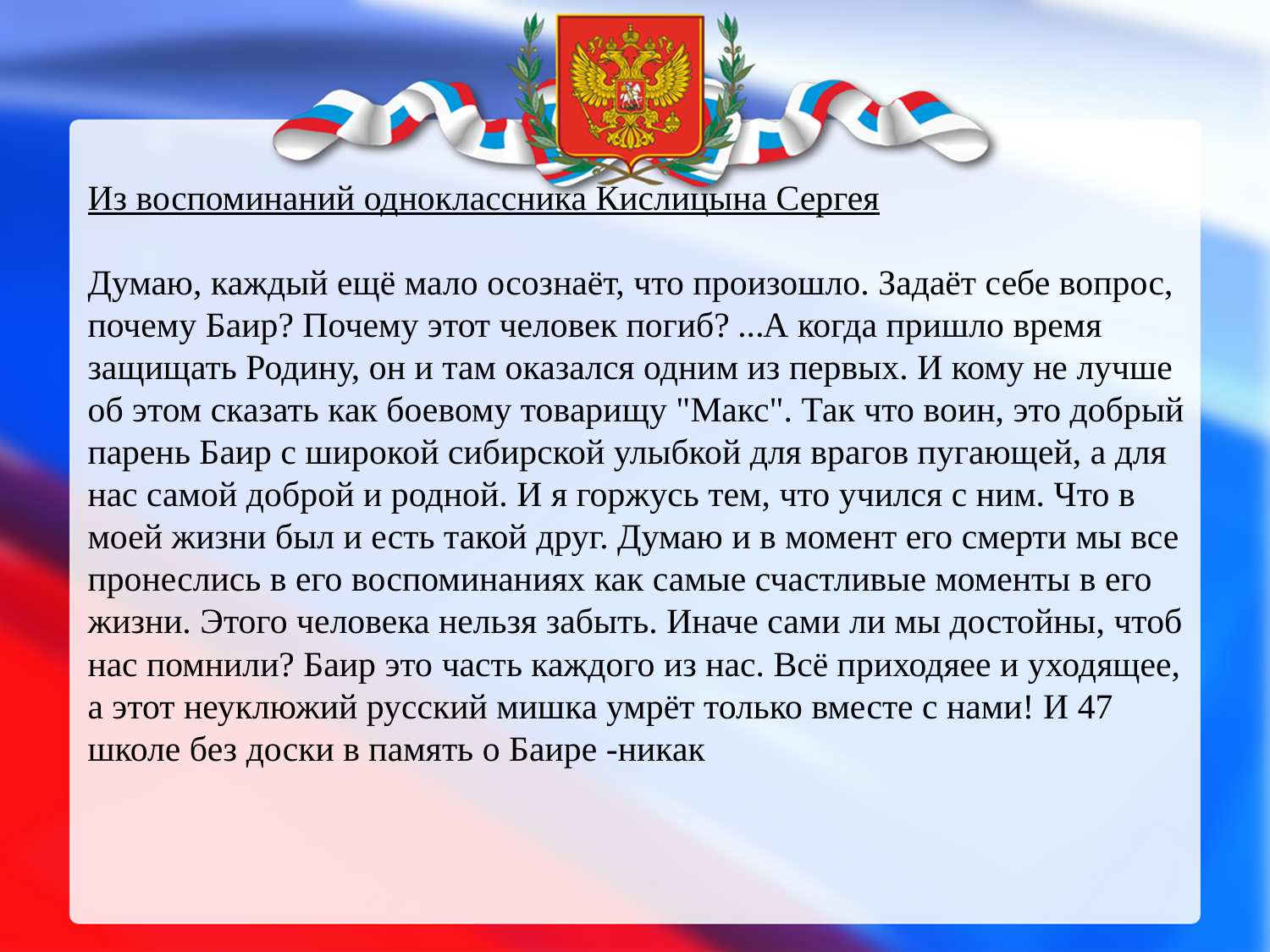

Из воспоминаний одноклассника Кислицына Сергея

Думаю, каждый ещё мало осознаёт, что произошло. Задаёт себе вопрос, почему Баир? Почему этот человек погиб? …А когда пришло время защищать Родину, он и там оказался одним из первых. И кому не лучше об этом сказать как боевому товарищу "Макс". Так что воин, это добрый парень Баир с широкой сибирской улыбкой для врагов пугающей, а для нас самой доброй и родной. И я горжусь тем, что учился с ним. Что в моей жизни был и есть такой друг. Думаю и в момент его смерти мы все пронеслись в его воспоминаниях как самые счастливые моменты в его жизни. Этого человека нельзя забыть. Иначе сами ли мы достойны, чтоб нас помнили? Баир это часть каждого из нас. Всё приходяее и уходящее, а этот неуклюжий русский мишка умрёт только вместе с нами! И 47 школе без доски в память о Баире -никак